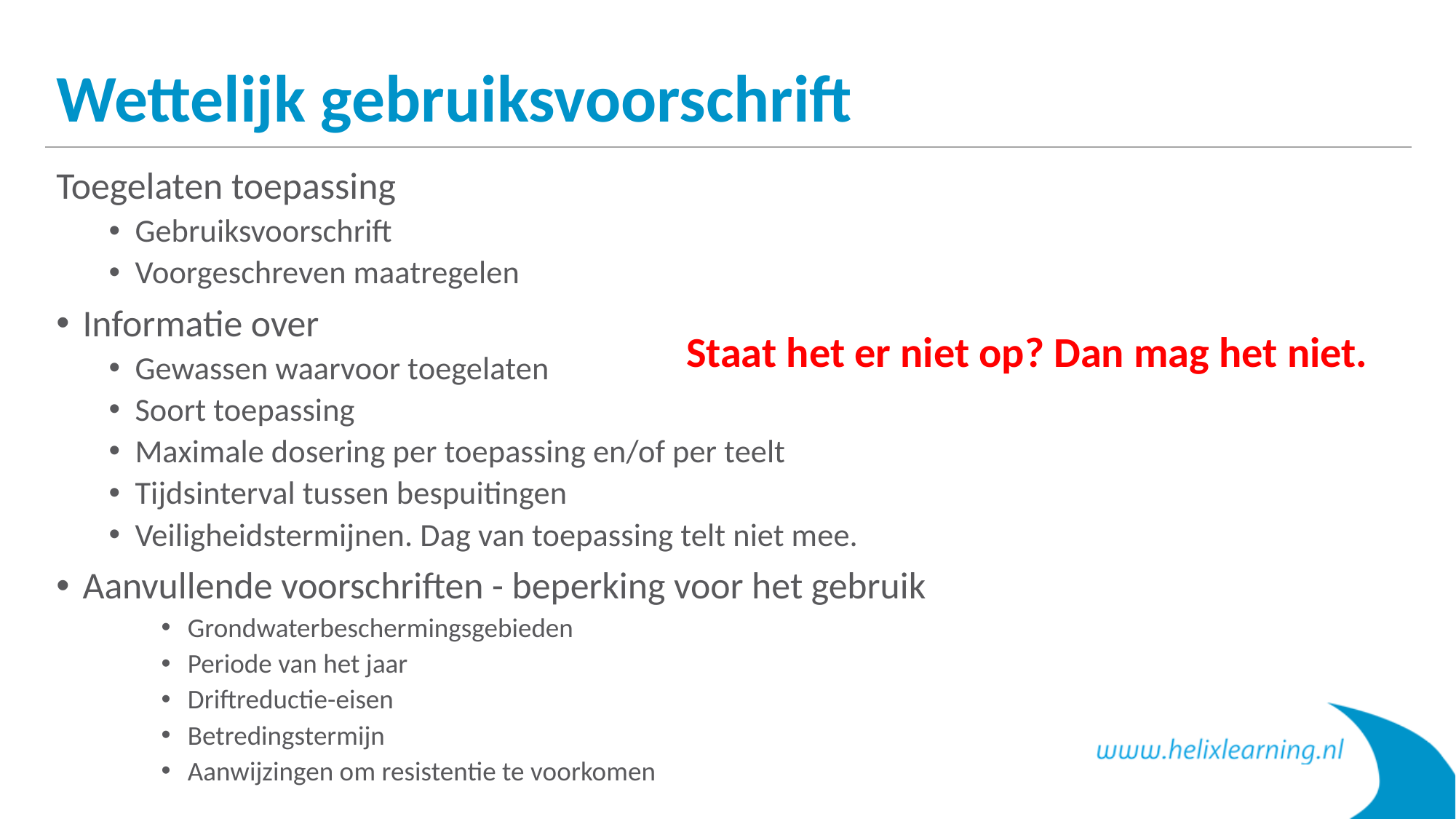

# Wettelijk gebruiksvoorschrift
Toegelaten toepassing
Gebruiksvoorschrift
Voorgeschreven maatregelen
Informatie over
Gewassen waarvoor toegelaten
Soort toepassing
Maximale dosering per toepassing en/of per teelt
Tijdsinterval tussen bespuitingen
Veiligheidstermijnen. Dag van toepassing telt niet mee.
Aanvullende voorschriften - beperking voor het gebruik
Grondwaterbeschermingsgebieden
Periode van het jaar
Driftreductie-eisen
Betredingstermijn
Aanwijzingen om resistentie te voorkomen

 Staat het er niet op? Dan mag het niet.